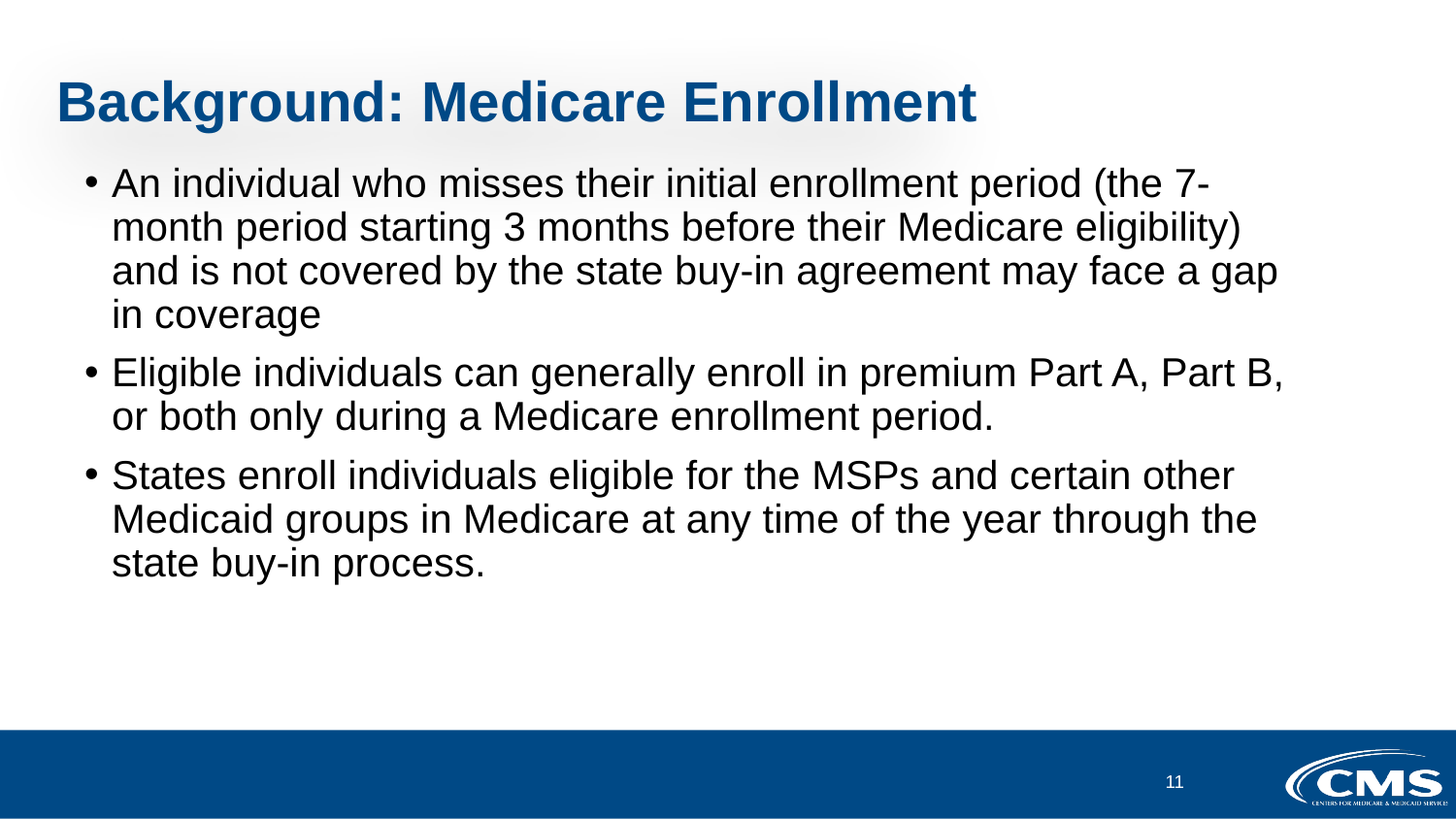

# Background: Medicare Enrollment
An individual who misses their initial enrollment period (the 7-month period starting 3 months before their Medicare eligibility) and is not covered by the state buy-in agreement may face a gap in coverage
Eligible individuals can generally enroll in premium Part A, Part B, or both only during a Medicare enrollment period.
States enroll individuals eligible for the MSPs and certain other Medicaid groups in Medicare at any time of the year through the state buy-in process.

11